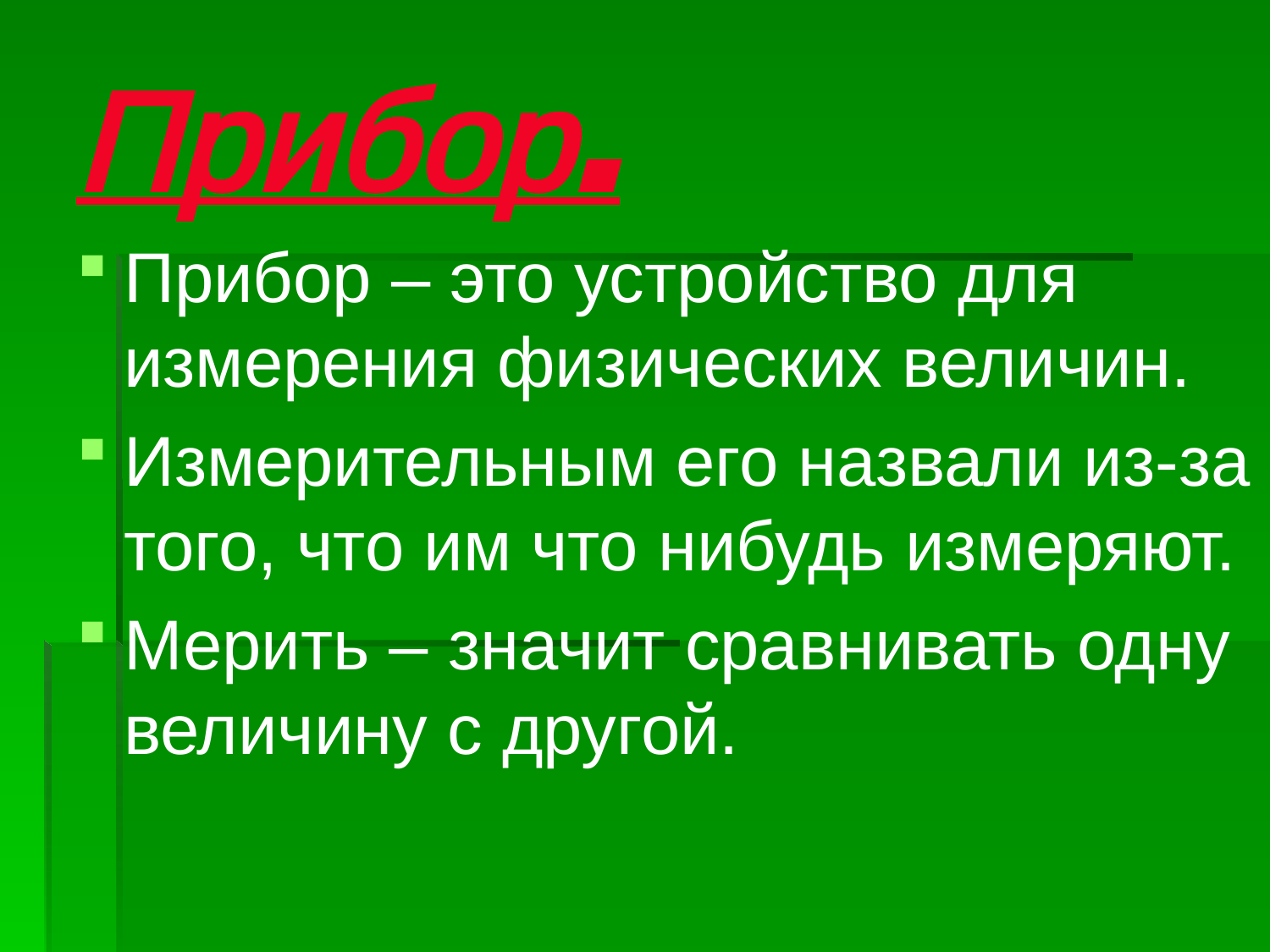

# Прибор.
Прибор – это устройство для измерения физических величин.
Измерительным его назвали из-за
того, что им что нибудь измеряют.
Мерить – значит сравнивать одну
величину с другой.